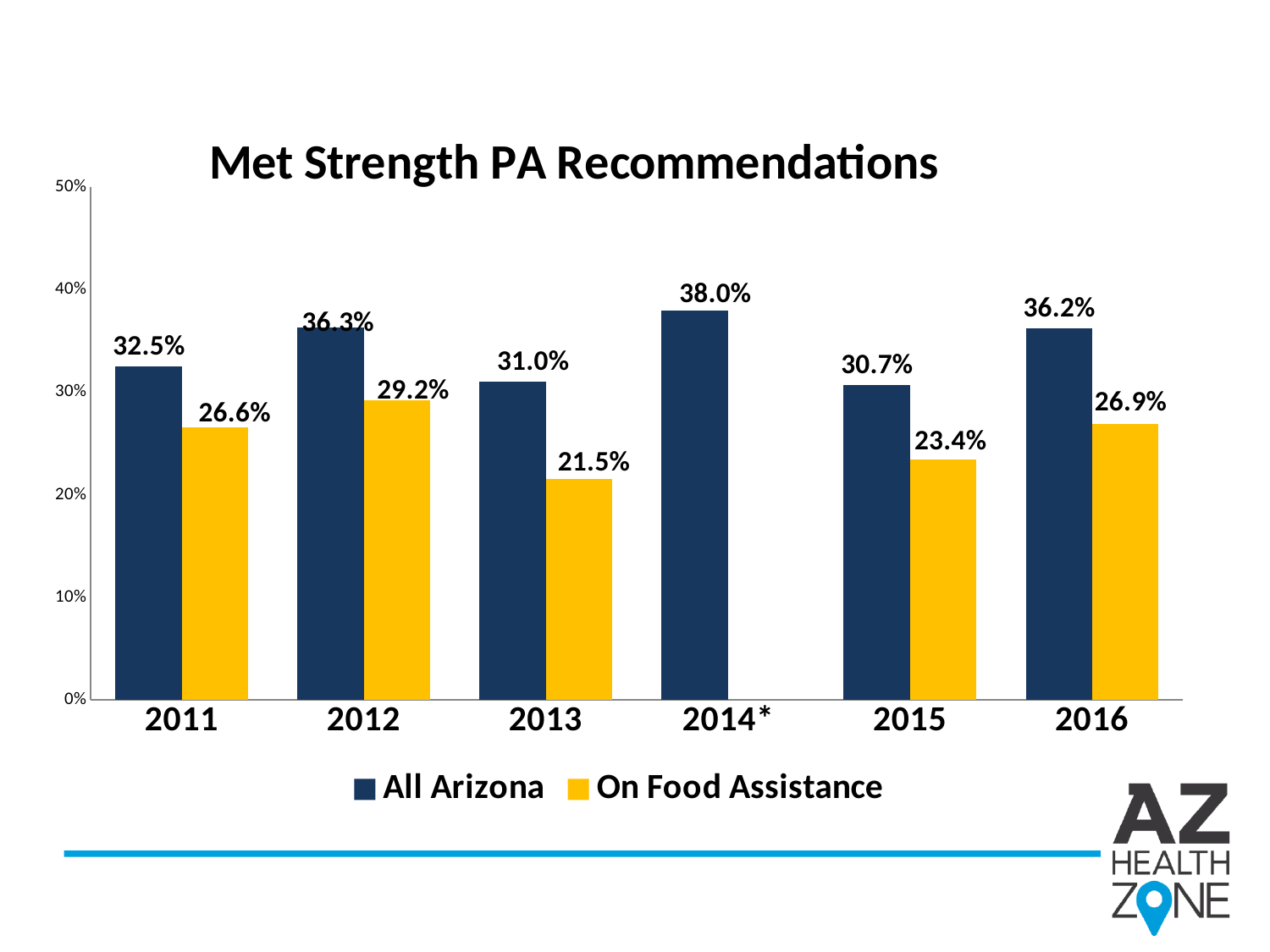

### Chart: Met Strength PA Recommendations

| Category | All Arizona | On Food Assistance |
|---|---|---|
| 2011 | 0.325 | 0.266 |
| 2012 | 0.363 | 0.292 |
| 2013 | 0.31 | 0.215 |
| 2014* | 0.38 | None |
| 2015 | 0.307 | 0.234 |
| 2016 | 0.362 | 0.269 |